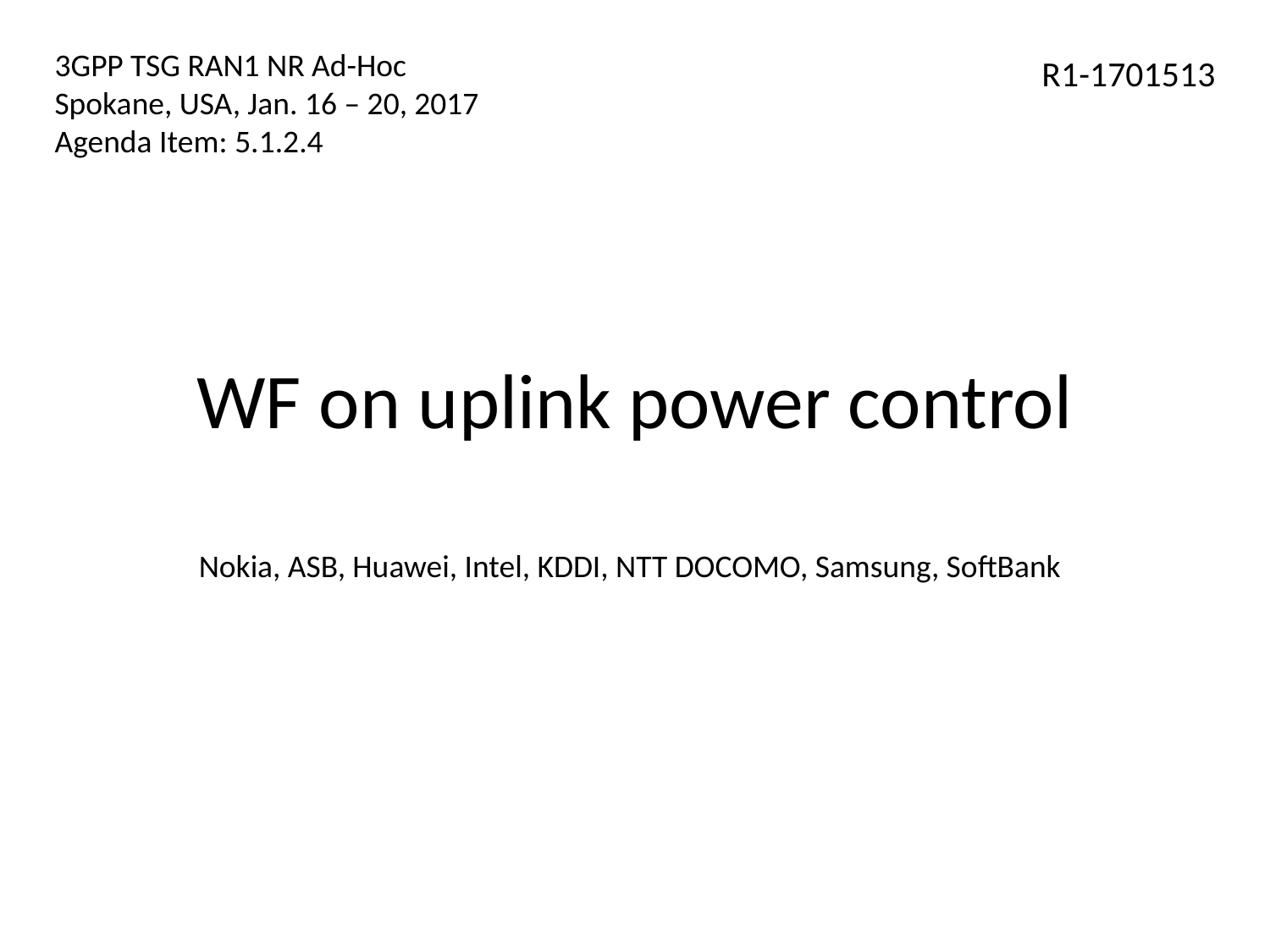

3GPP TSG RAN1 NR Ad-Hoc
Spokane, USA, Jan. 16 – 20, 2017
Agenda Item: 5.1.2.4
R1-1701513
# WF on uplink power control
Nokia, ASB, Huawei, Intel, KDDI, NTT DOCOMO, Samsung, SoftBank